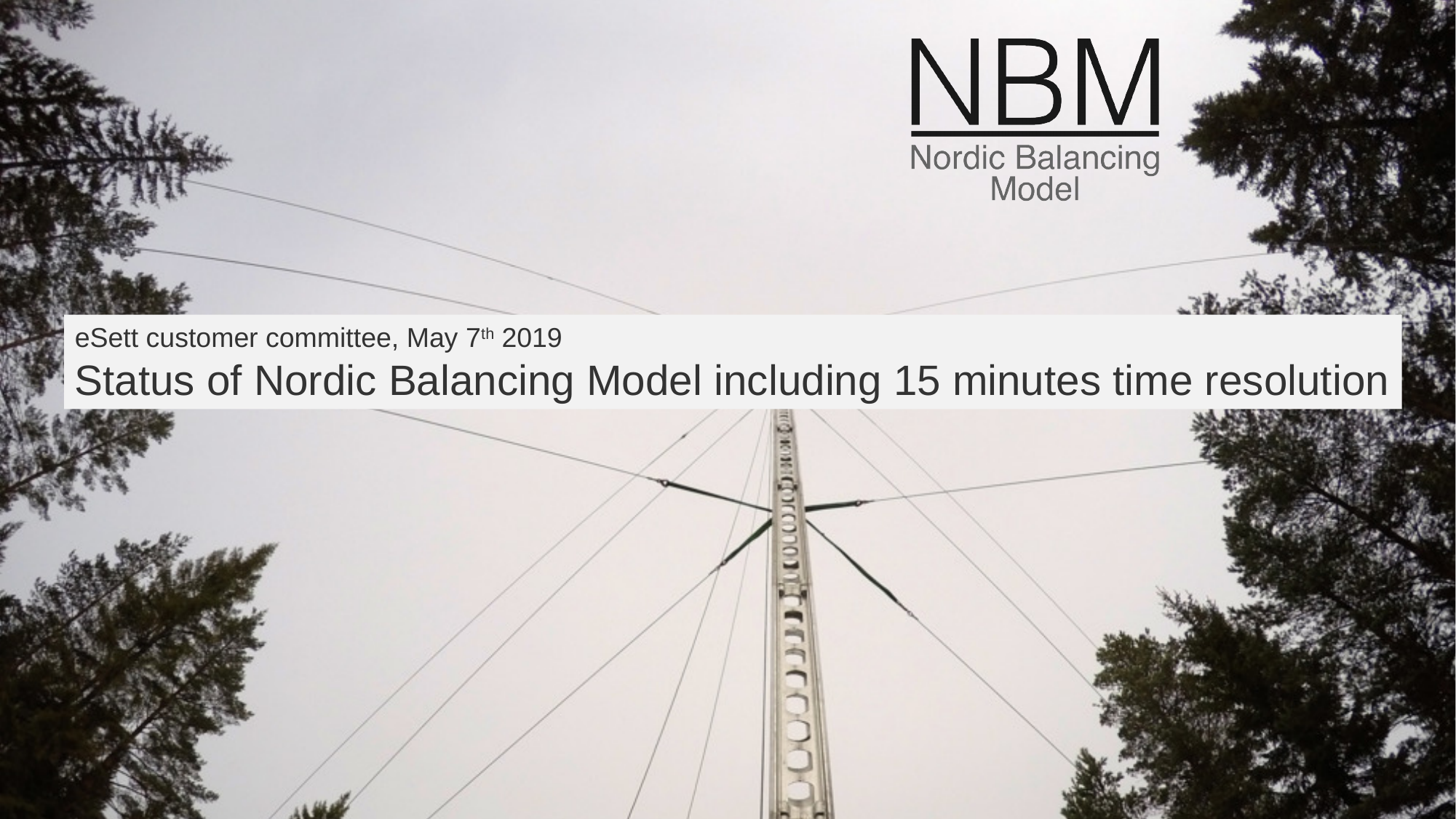

eSett customer committee, May 7th 2019
Status of Nordic Balancing Model including 15 minutes time resolution